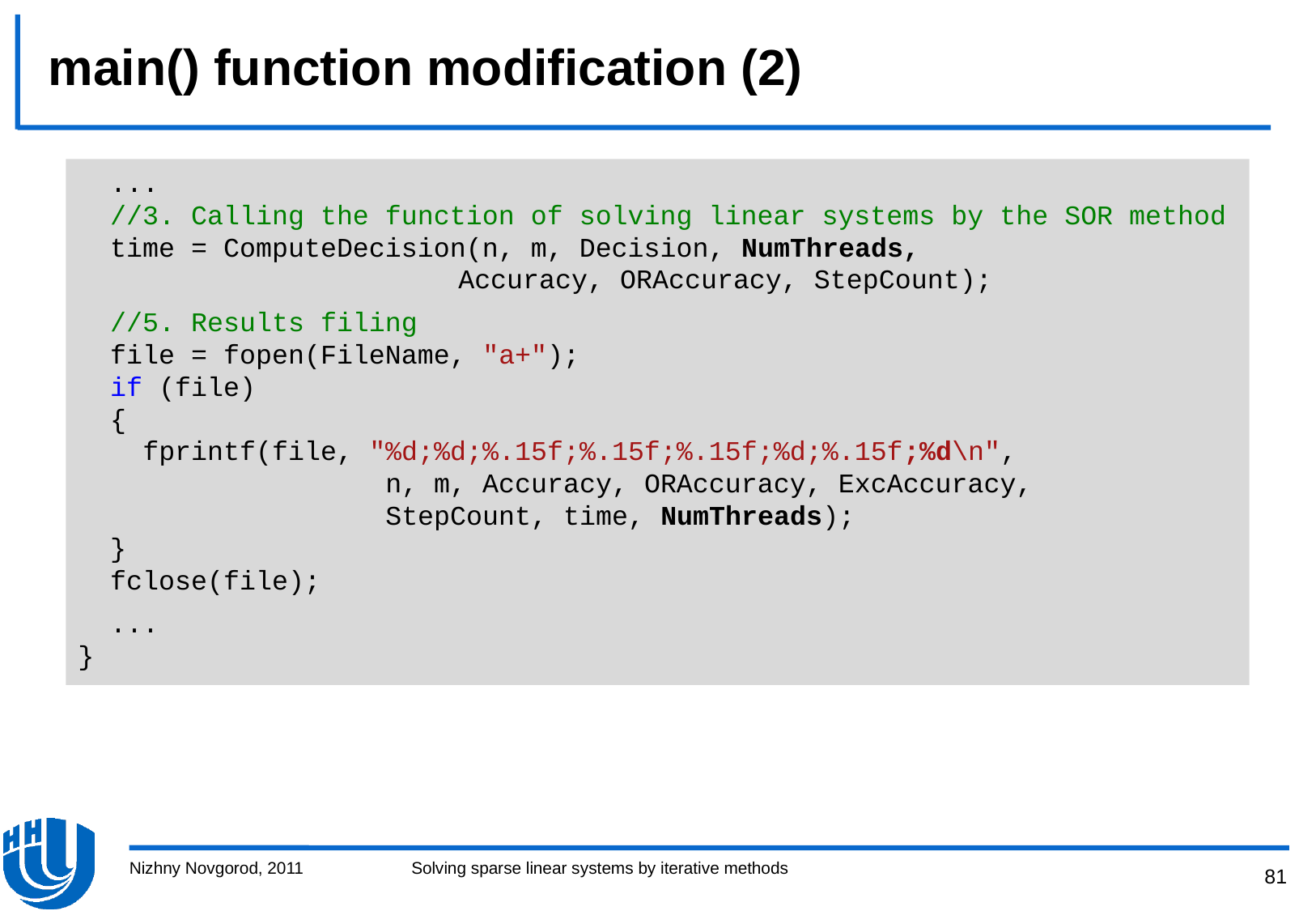

# main() function modification (2)
  ...
  //3. Calling the function of solving linear systems by the SOR method
  time = СomputeDecision(n, m, Decision, NumThreads,
              		 Accuracy, ORAccuracy, StepCount);
  //5. Results filing
  file = fopen(FileName, "a+");
  if (file)
  {
    fprintf(file, "%d;%d;%.15f;%.15f;%.15f;%d;%.15f;%d\n",
                   n, m, Accuracy, ORAccuracy, ExcAccuracy,
                   StepCount, time, NumThreads);
  }
  fclose(file);
  ...
}
Nizhny Novgorod, 2011
Solving sparse linear systems by iterative methods